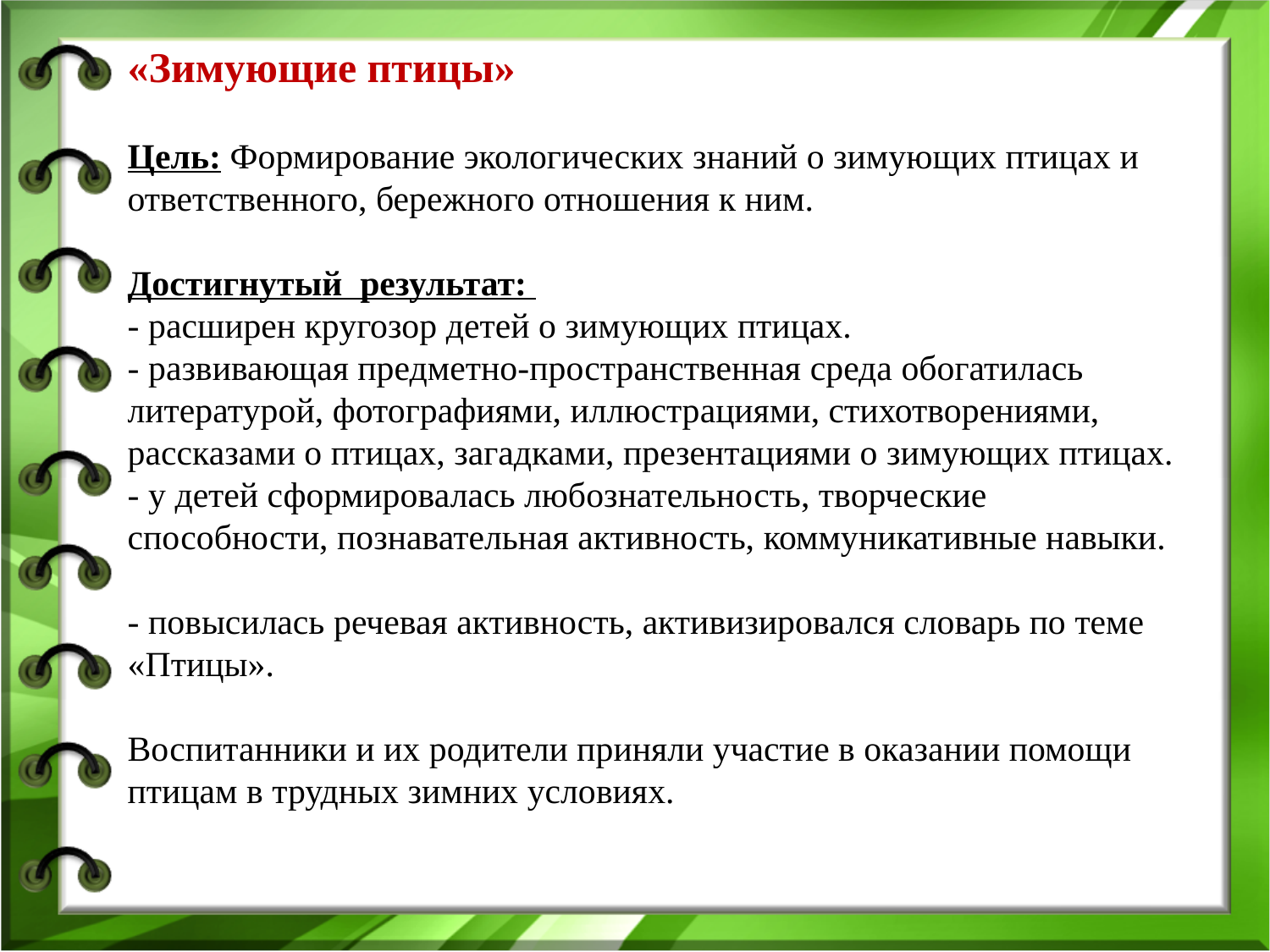

# «Зимующие птицы» Цель: Формирование экологических знаний о зимующих птицах и ответственного, бережного отношения к ним. Достигнутый  результат: - расширен кругозор детей о зимующих птицах. - развивающая предметно-пространственная среда обогатилась литературой, фотографиями, иллюстрациями, стихотворениями, рассказами о птицах, загадками, презентациями о зимующих птицах. - у детей сформировалась любознательность, творческие способности, познавательная активность, коммуникативные навыки. - повысилась речевая активность, активизировался словарь по теме «Птицы». Воспитанники и их родители приняли участие в оказании помощи птицам в трудных зимних условиях.